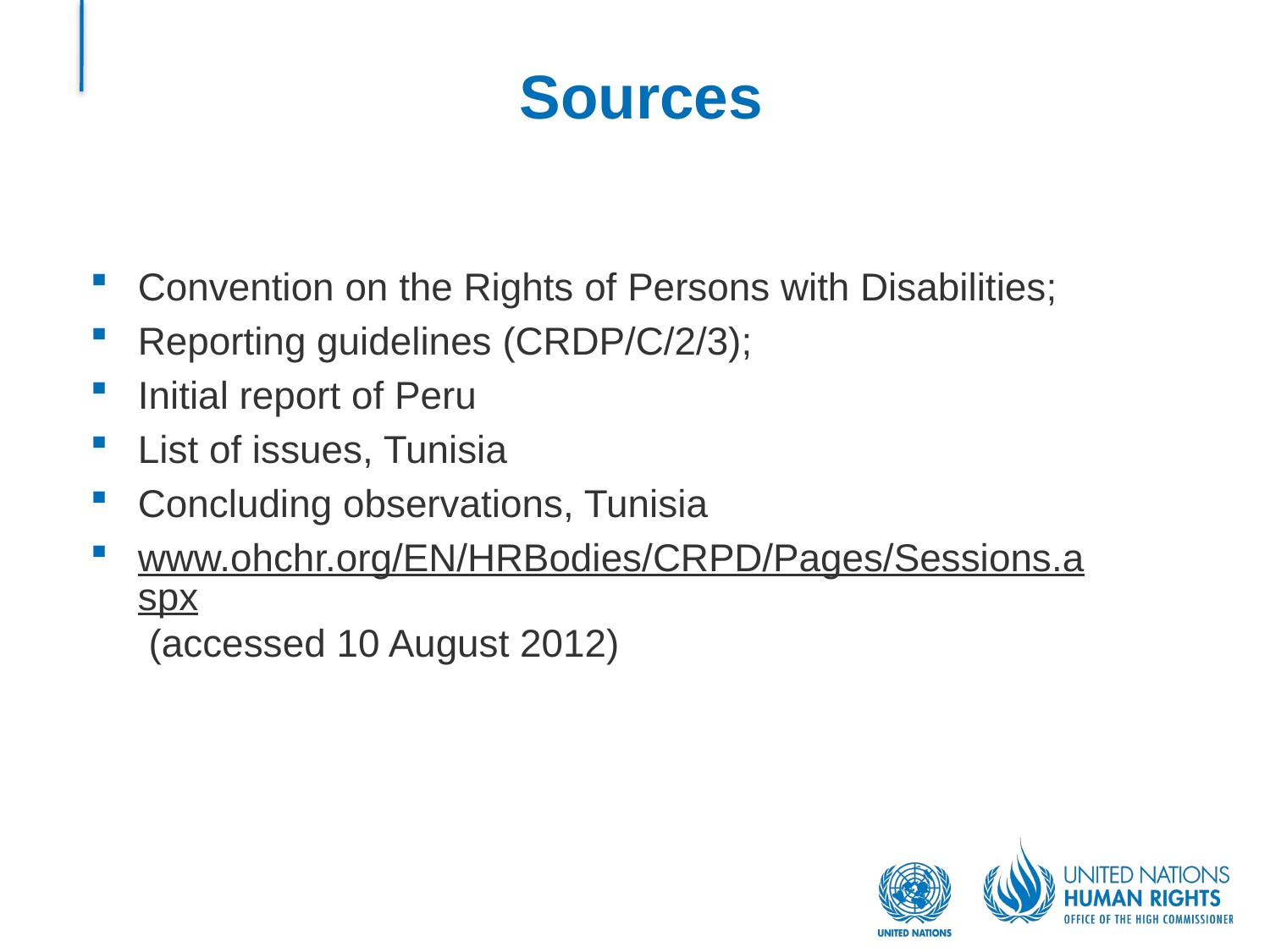

# Sources
Convention on the Rights of Persons with Disabilities;
Reporting guidelines (CRDP/C/2/3);
Initial report of Peru
List of issues, Tunisia
Concluding observations, Tunisia
www.ohchr.org/EN/HRBodies/CRPD/Pages/Sessions.aspx (accessed 10 August 2012)